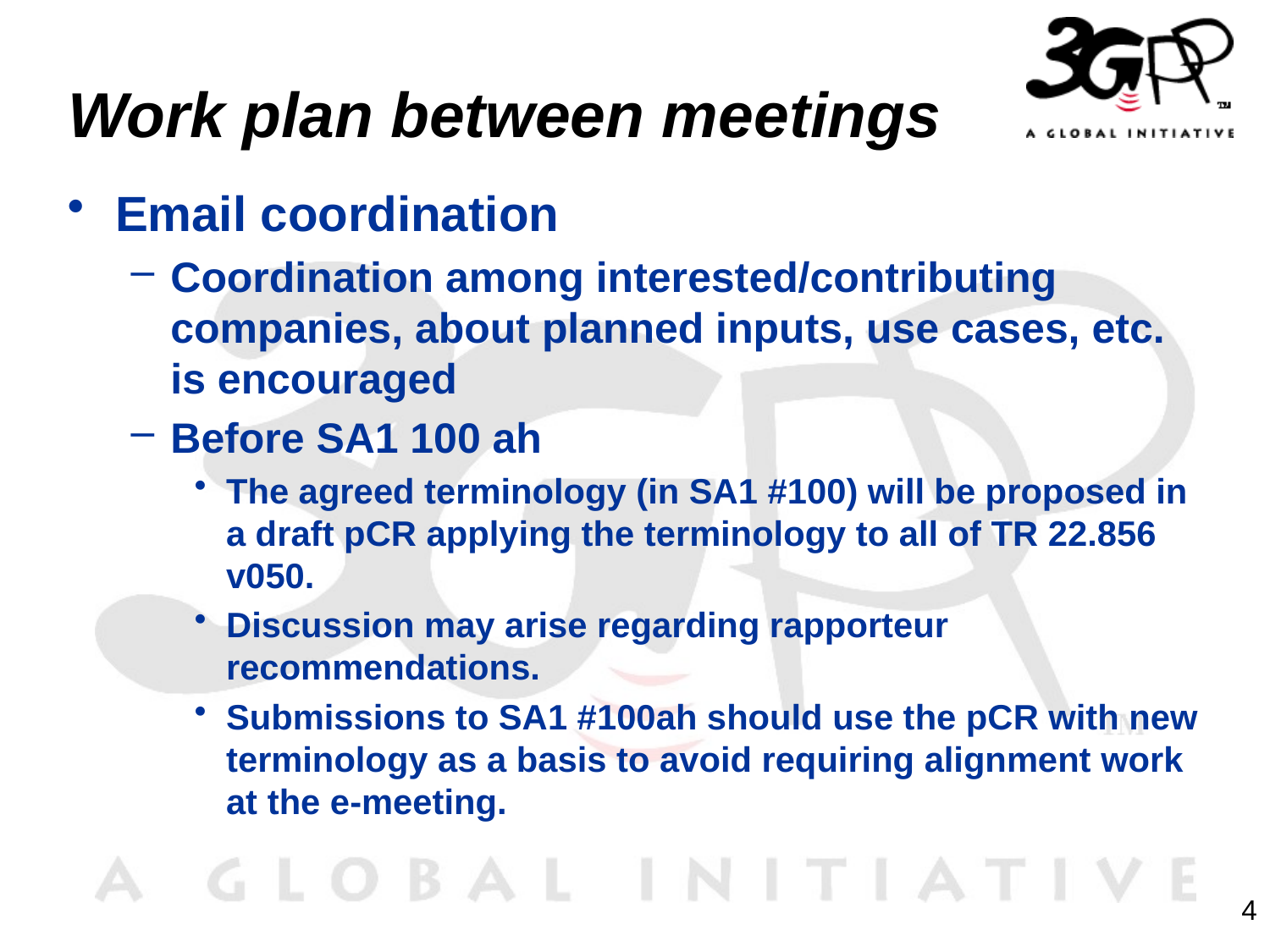

# Work plan between meetings
Email coordination
Coordination among interested/contributing companies, about planned inputs, use cases, etc. is encouraged
Before SA1 100 ah
The agreed terminology (in SA1 #100) will be proposed in a draft pCR applying the terminology to all of TR 22.856 v050.
Discussion may arise regarding rapporteur recommendations.
Submissions to SA1 #100ah should use the pCR with new terminology as a basis to avoid requiring alignment work at the e-meeting.

4